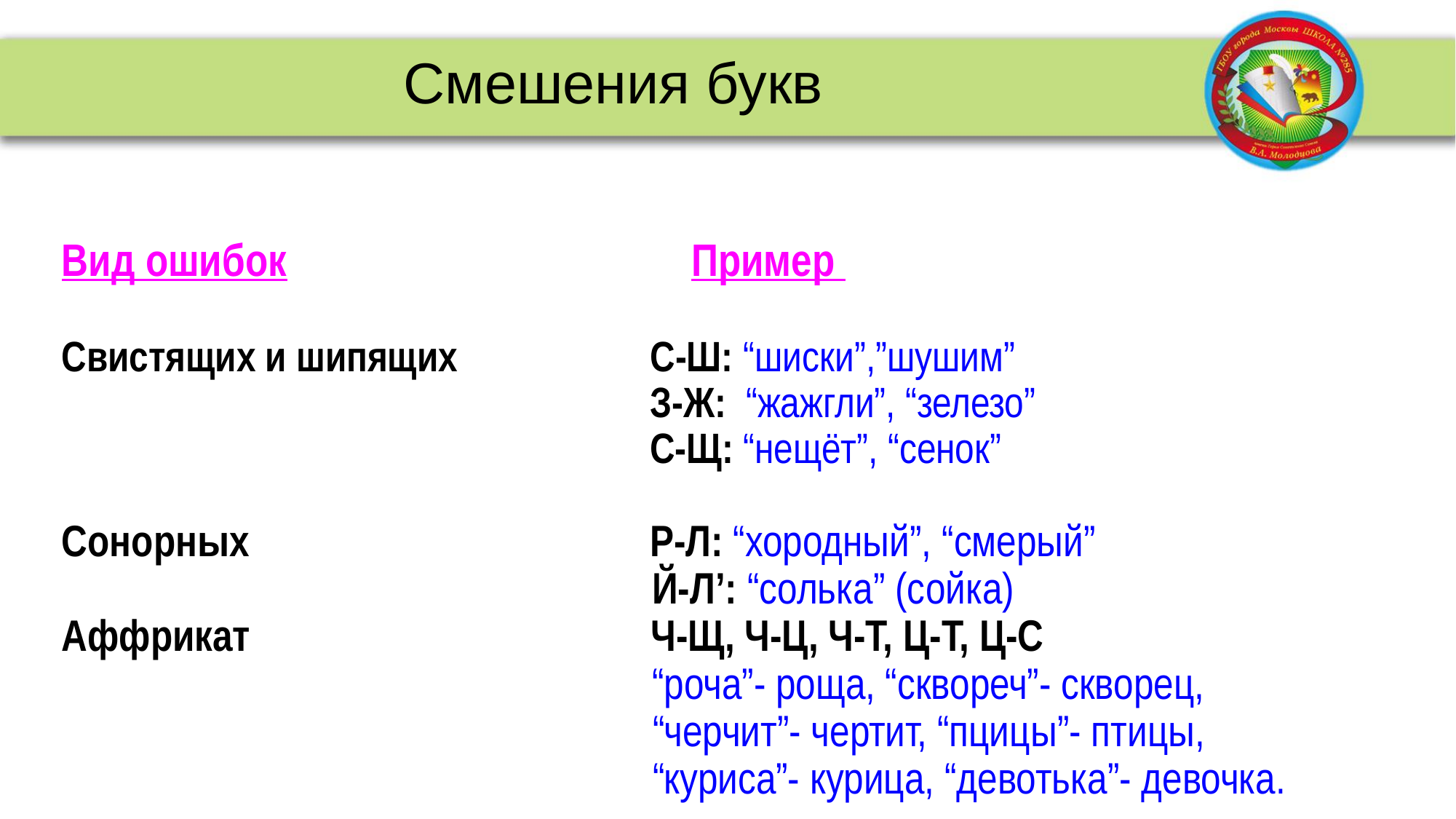

Смешения букв
# Вид ошибок                                       Пример

Свистящих и шипящих                    С-Ш: “шиски”,”шушим”
                                                             З-Ж:  “жажгли”, “зелезо”
                                                             С-Щ: “нещёт”, “сенок”
Сонорных                                        Р-Л: “хородный”, “смерый”
                                                           Й-Л’: “солька” (сойка)
Аффрикат                                        Ч-Щ, Ч-Ц, Ч-Т, Ц-Т, Ц-С
                                                           “роча”- роща, “сквореч”- скворец,
                                                           “черчит”- чертит, “пцицы”- птицы,
                                                           “куриса”- курица, “девотька”- девочка.